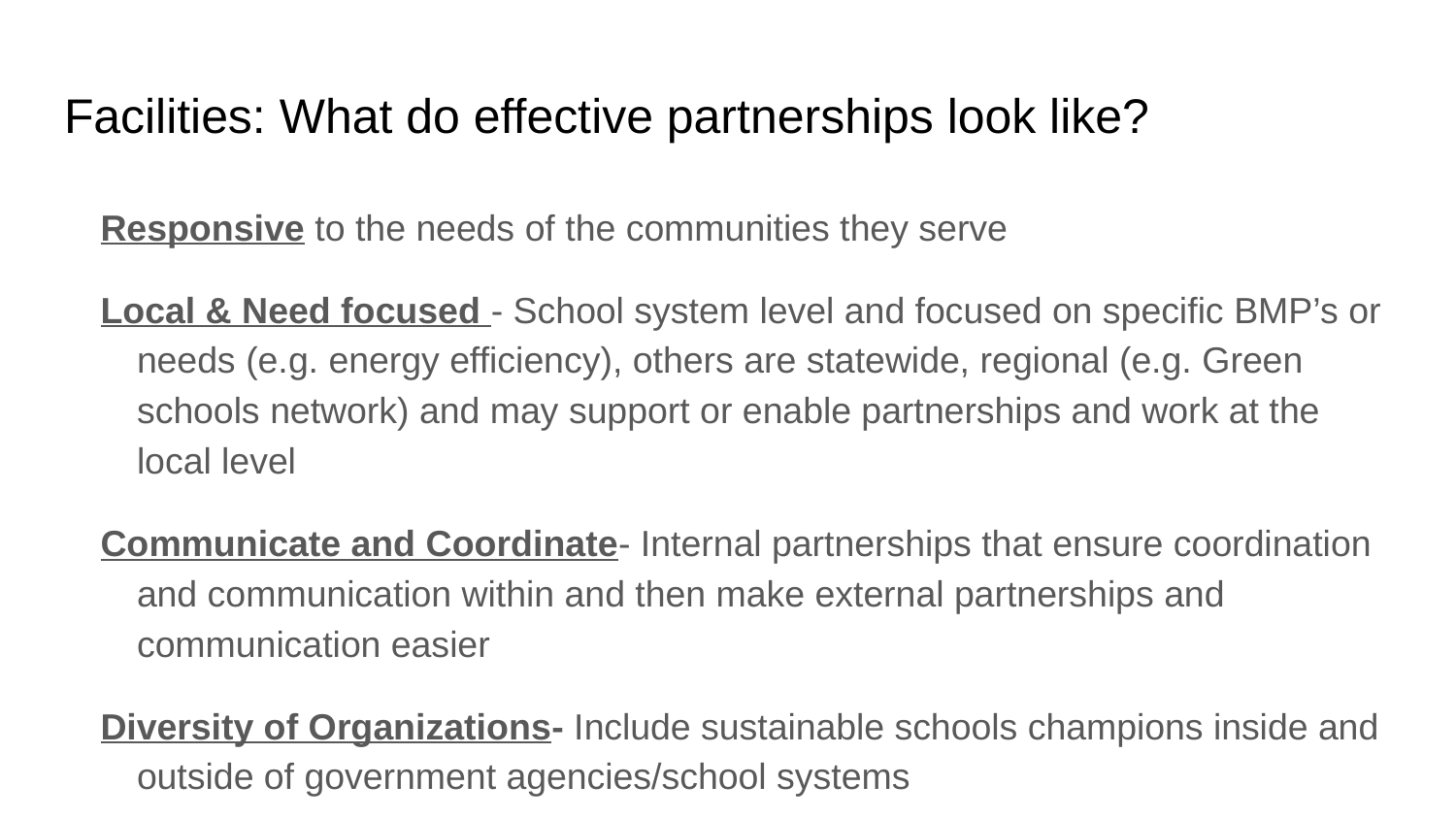

# Facilities: What do effective partnerships look like?
Responsive to the needs of the communities they serve
Local & Need focused - School system level and focused on specific BMP’s or needs (e.g. energy efficiency), others are statewide, regional (e.g. Green schools network) and may support or enable partnerships and work at the local level
Communicate and Coordinate- Internal partnerships that ensure coordination and communication within and then make external partnerships and communication easier
Diversity of Organizations- Include sustainable schools champions inside and outside of government agencies/school systems